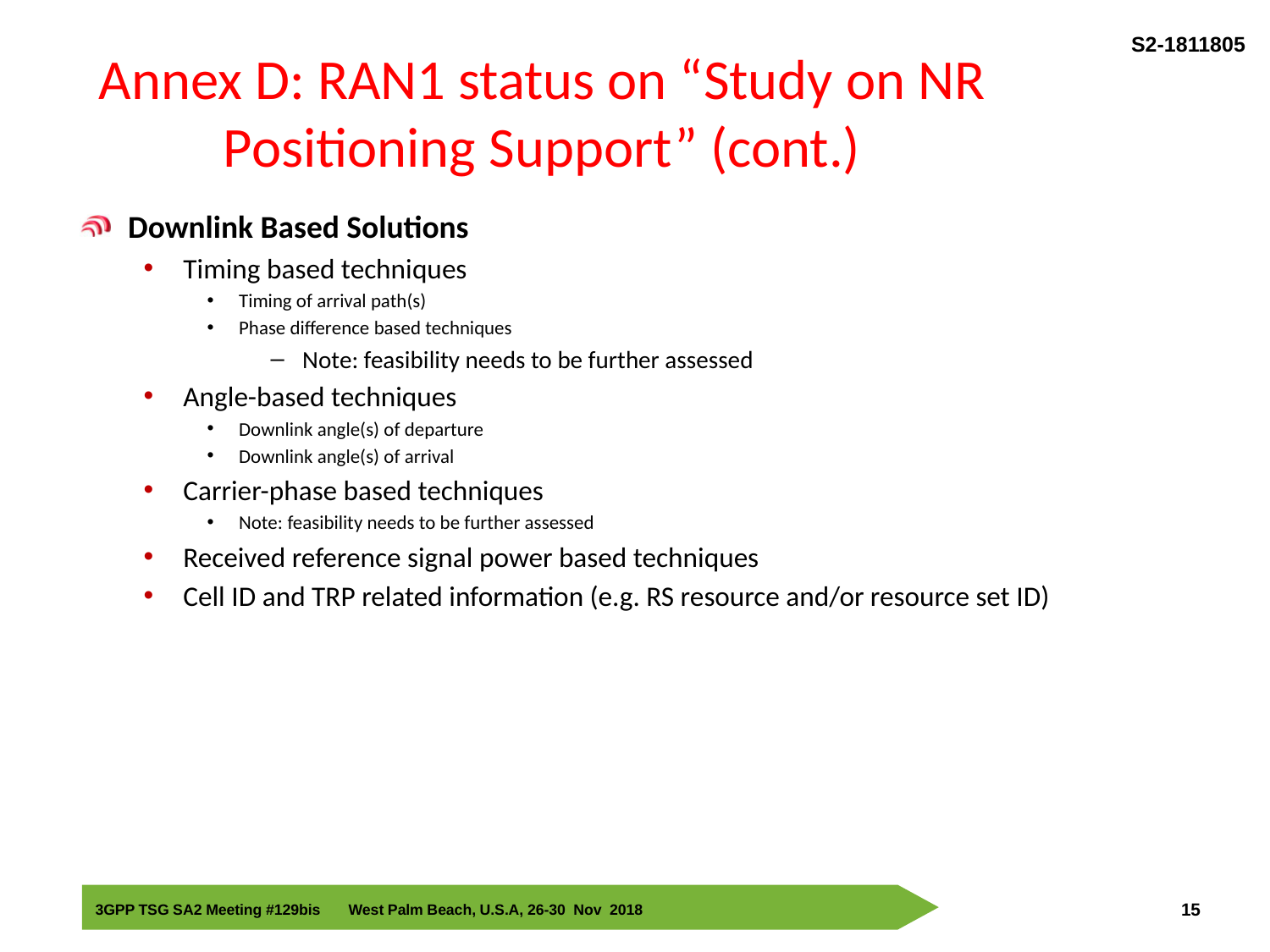

# Annex D: RAN1 status on “Study on NR Positioning Support” (cont.)
Downlink Based Solutions
Timing based techniques
Timing of arrival path(s)
Phase difference based techniques
Note: feasibility needs to be further assessed
Angle-based techniques
Downlink angle(s) of departure
Downlink angle(s) of arrival
Carrier-phase based techniques
Note: feasibility needs to be further assessed
Received reference signal power based techniques
Cell ID and TRP related information (e.g. RS resource and/or resource set ID)